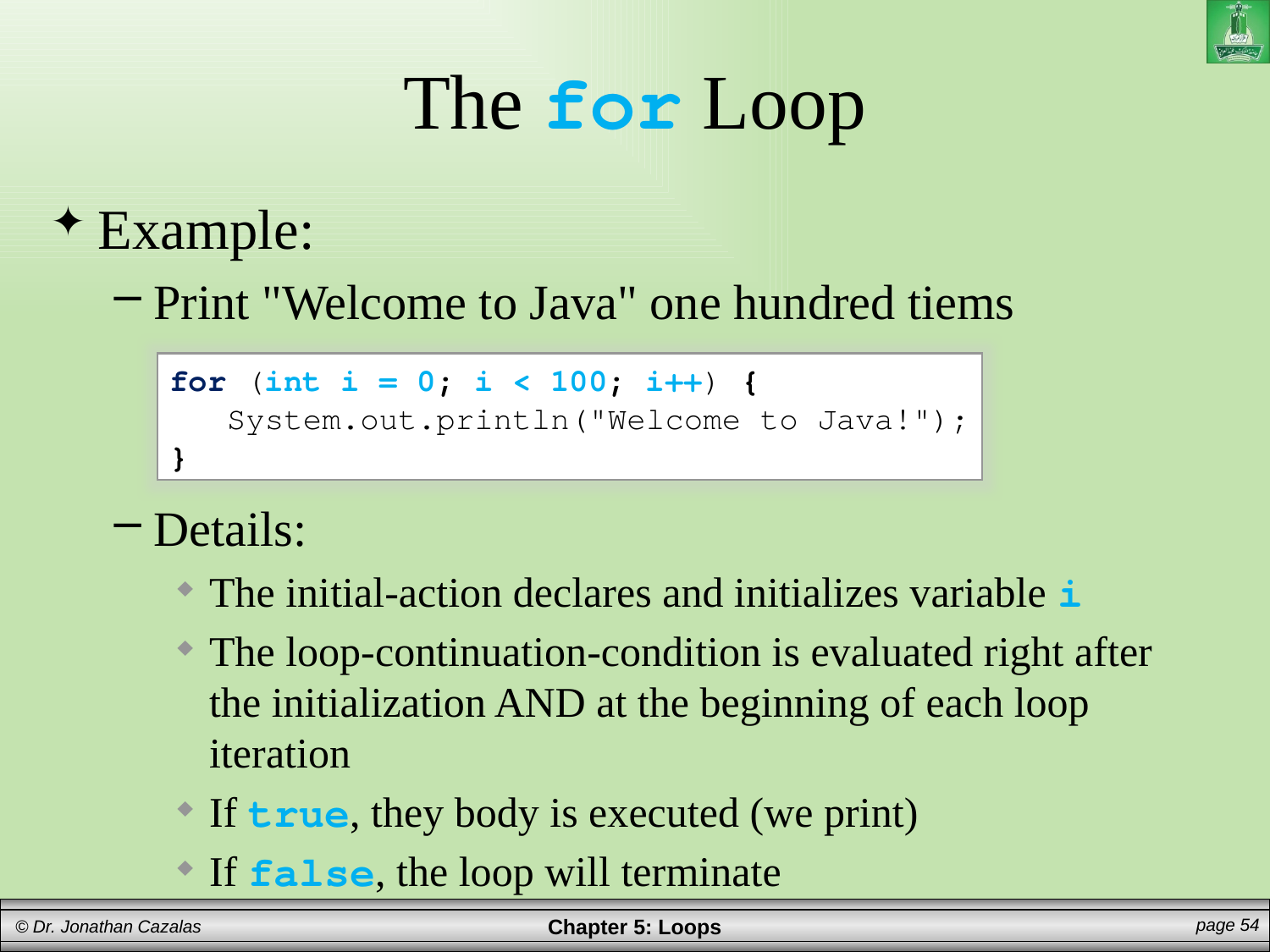

# The for Loop
Example:
Print "Welcome to Java" one hundred tiems

Details:
The initial-action declares and initializes variable i
The loop-continuation-condition is evaluated right after the initialization AND at the beginning of each loop iteration
If true, they body is executed (we print)
If false, the loop will terminate
for (int i = 0; i < 100; i++) {
   System.out.println("Welcome to Java!");
}